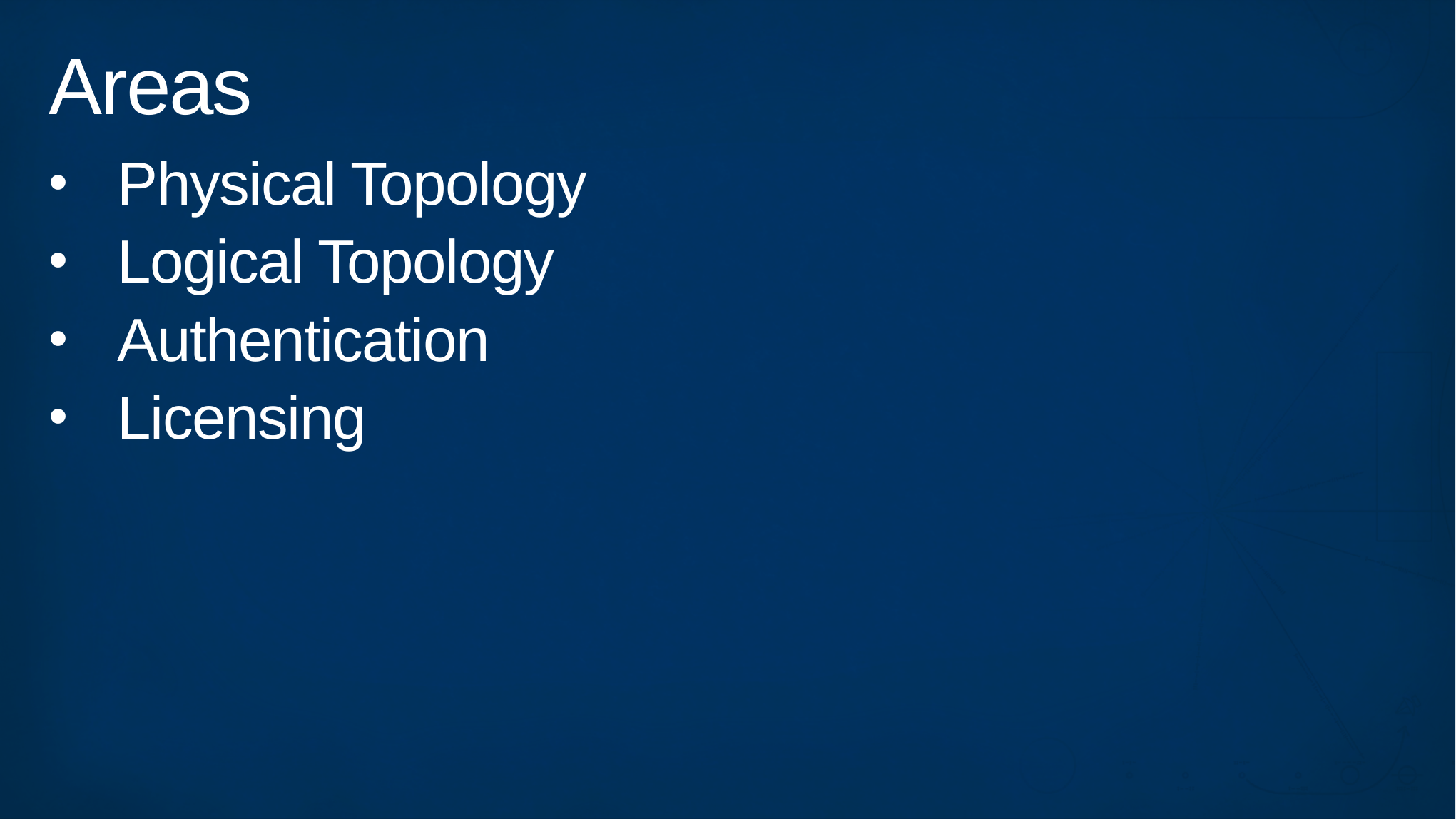

# Areas
Physical Topology
Logical Topology
Authentication
Licensing